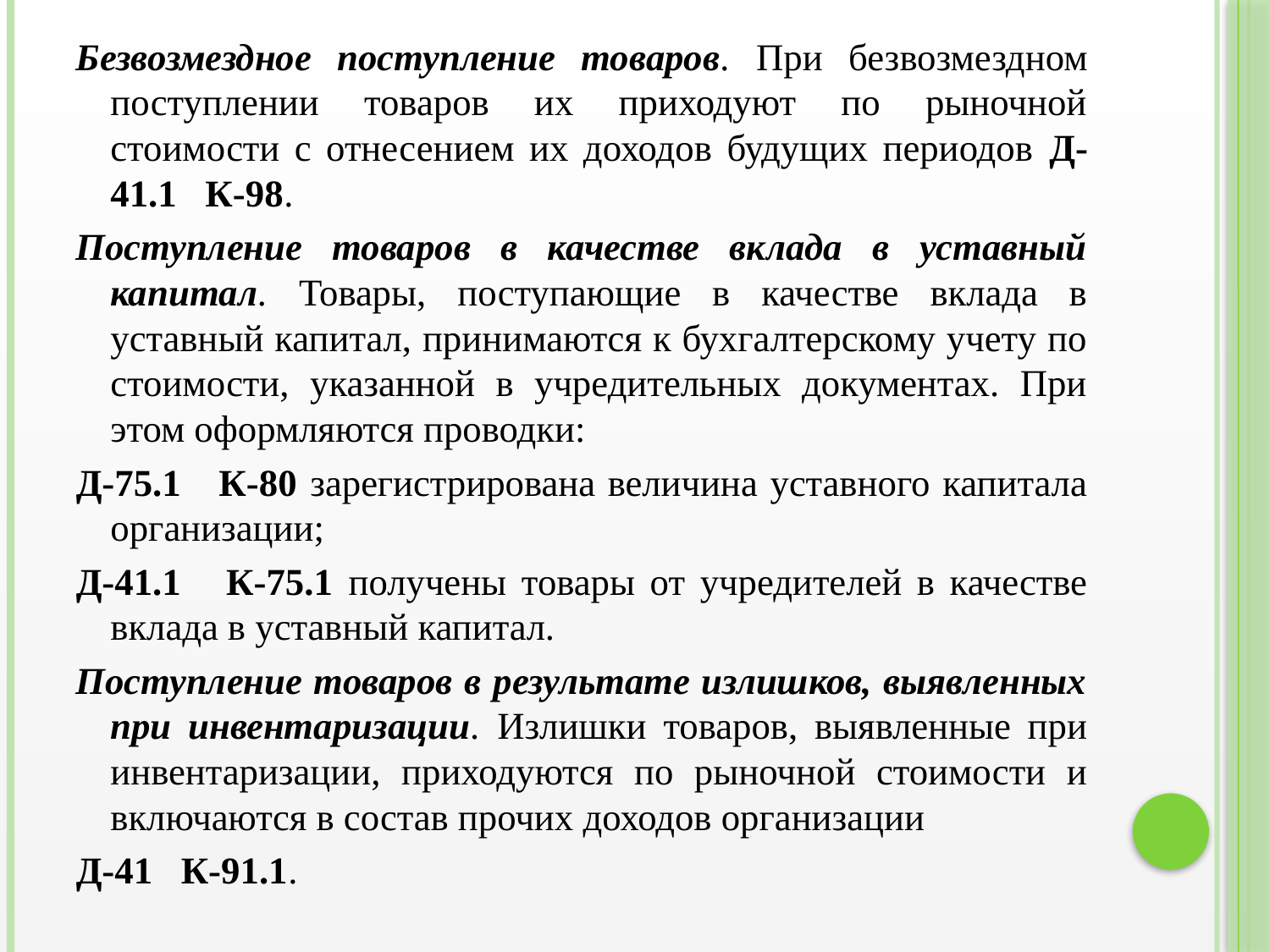

Безвозмездное поступление товаров. При безвозмездном поступлении товаров их приходуют по рыночной стоимости с отнесением их доходов будущих периодов Д-41.1   К-98.
Поступление товаров в качестве вклада в уставный капитал. Товары, поступающие в качестве вклада в уставный капитал, принимаются к бухгалтерскому учету по стоимости, указанной в учредительных документах. При этом оформляются проводки:
Д-75.1   К-80 зарегистрирована величина уставного капитала организации;
Д-41.1   К-75.1 получены товары от учредителей в качестве вклада в уставный капитал.
Поступление товаров в результате излишков, выявленных при инвентаризации. Излишки товаров, выявленные при инвентаризации, приходуются по рыночной стоимости и включаются в состав прочих доходов организации
Д-41   К-91.1.